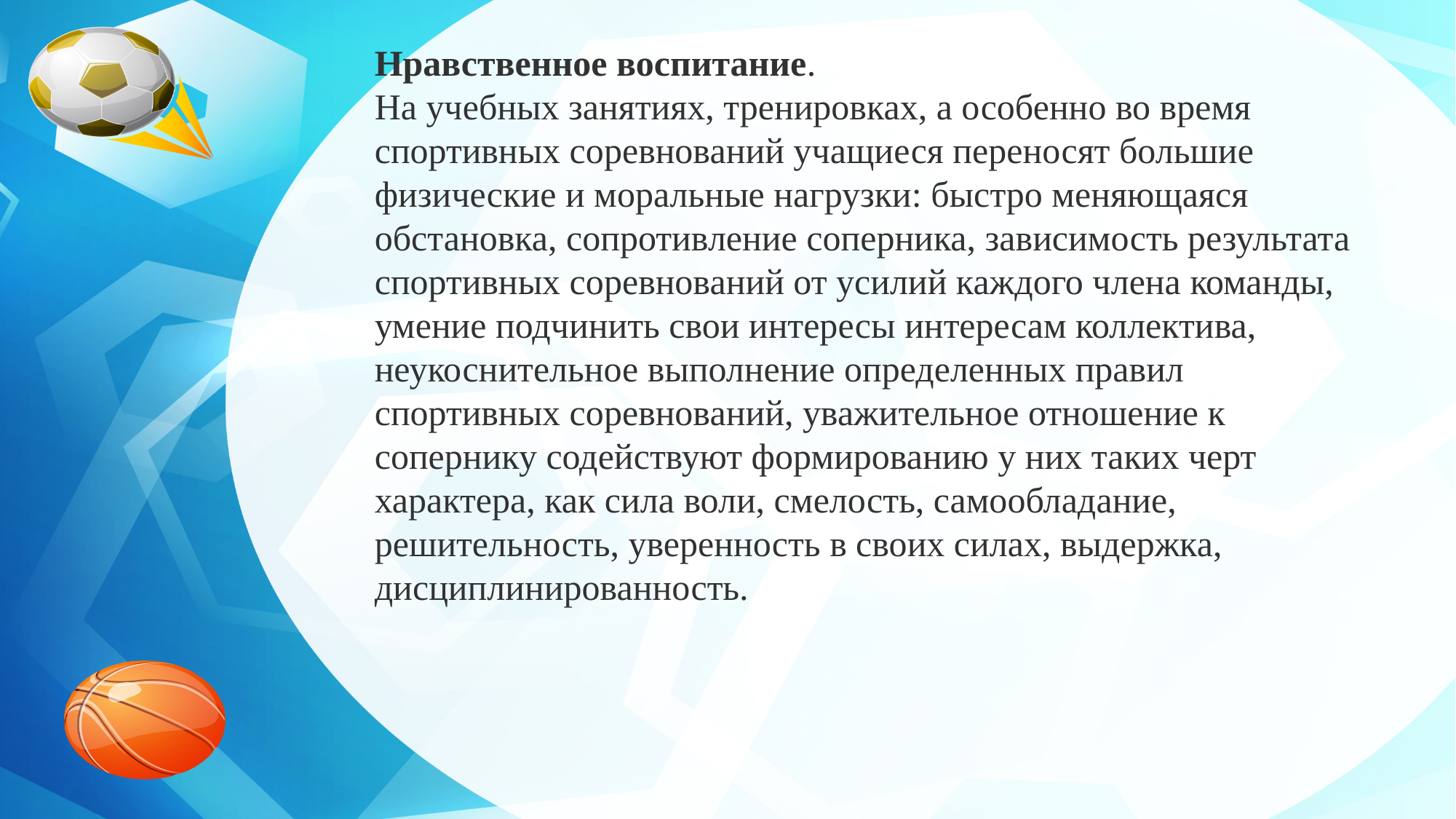

Нравственное воспитание.
На учебных занятиях, тренировках, а особенно во время спортивных соревнований учащиеся переносят большие физические и моральные нагрузки: быстро меняющаяся обстановка, сопротивление соперника, зависимость результата спортивных соревнований от усилий каждого члена команды, умение подчинить свои интересы интересам коллектива, неукоснительное выполнение определенных правил спортивных соревнований, уважительное отношение к сопернику содействуют формированию у них таких черт характера, как сила воли, смелость, самообладание, решительность, уверенность в своих силах, выдержка, дисциплинированность.